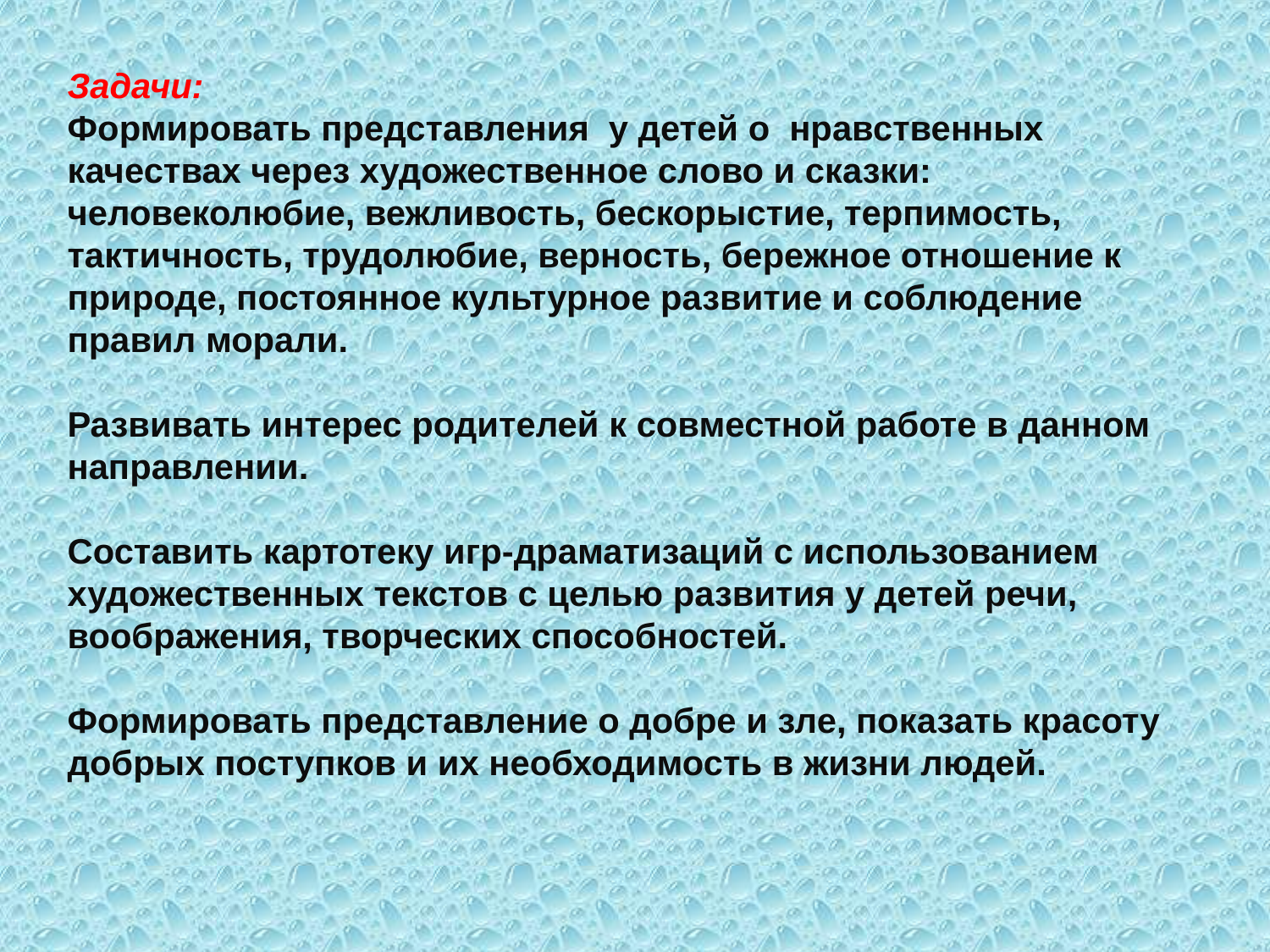

# Задачи: Формировать представления  у детей о  нравственных качествах через художественное слово и сказки: человеколюбие, вежливость, бескорыстие, терпимость, тактичность, трудолюбие, верность, бережное отношение к природе, постоянное культурное развитие и соблюдение правил морали.   Развивать интерес родителей к совместной работе в данном направлении.   Составить картотеку игр-драматизаций с использованием художественных текстов с целью развития у детей речи, воображения, творческих способностей.   Формировать представление о добре и зле, показать красоту добрых поступков и их необходимость в жизни людей.